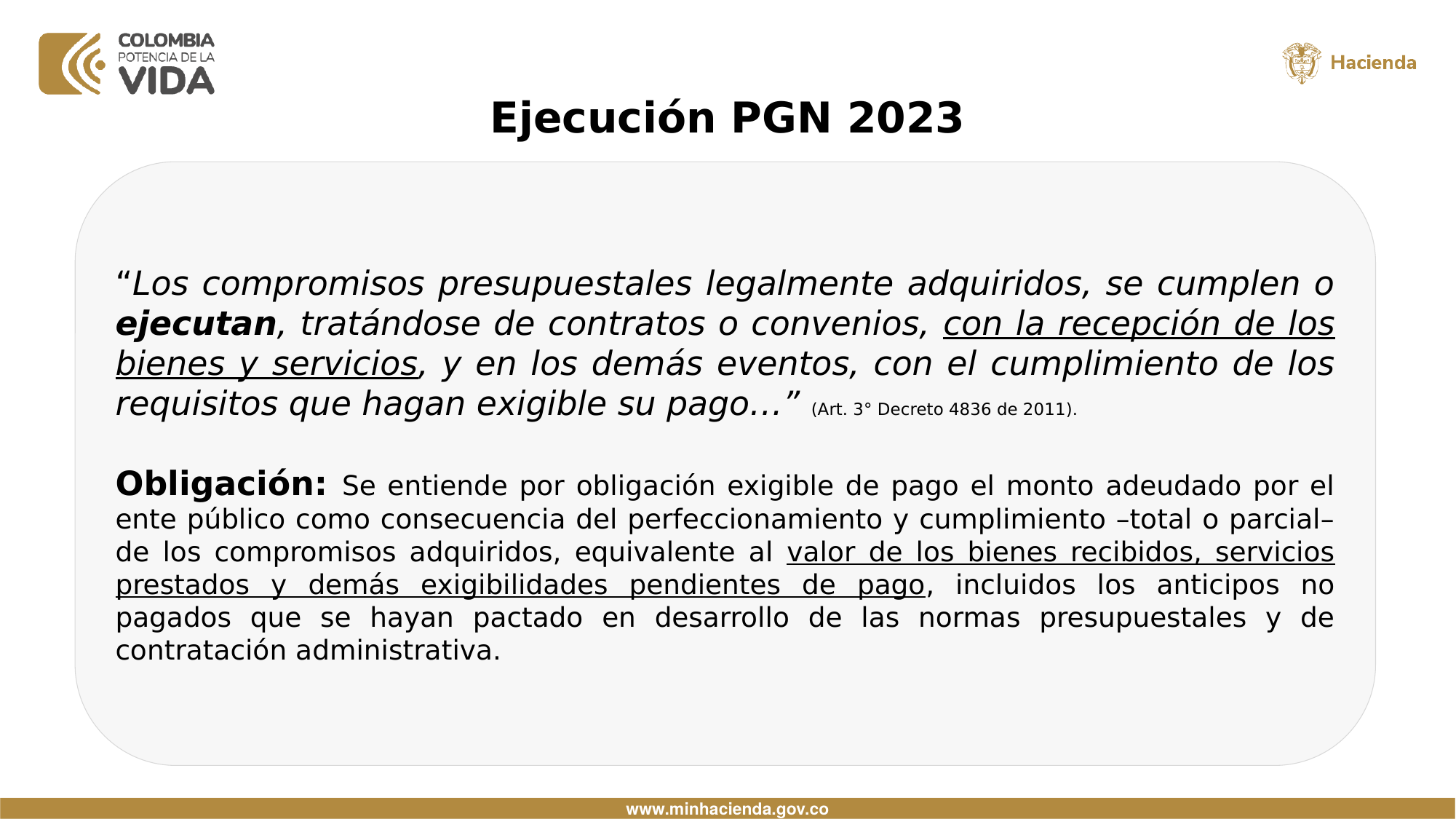

# Ejecución PGN 2023
“Los compromisos presupuestales legalmente adquiridos, se cumplen o ejecutan, tratándose de contratos o convenios, con la recepción de los bienes y servicios, y en los demás eventos, con el cumplimiento de los requisitos que hagan exigible su pago…” (Art. 3° Decreto 4836 de 2011).

Obligación: Se entiende por obligación exigible de pago el monto adeudado por el ente público como consecuencia del perfeccionamiento y cumplimiento –total o parcial– de los compromisos adquiridos, equivalente al valor de los bienes recibidos, servicios prestados y demás exigibilidades pendientes de pago, incluidos los anticipos no pagados que se hayan pactado en desarrollo de las normas presupuestales y de contratación administrativa.
www.minhacienda.gov.co